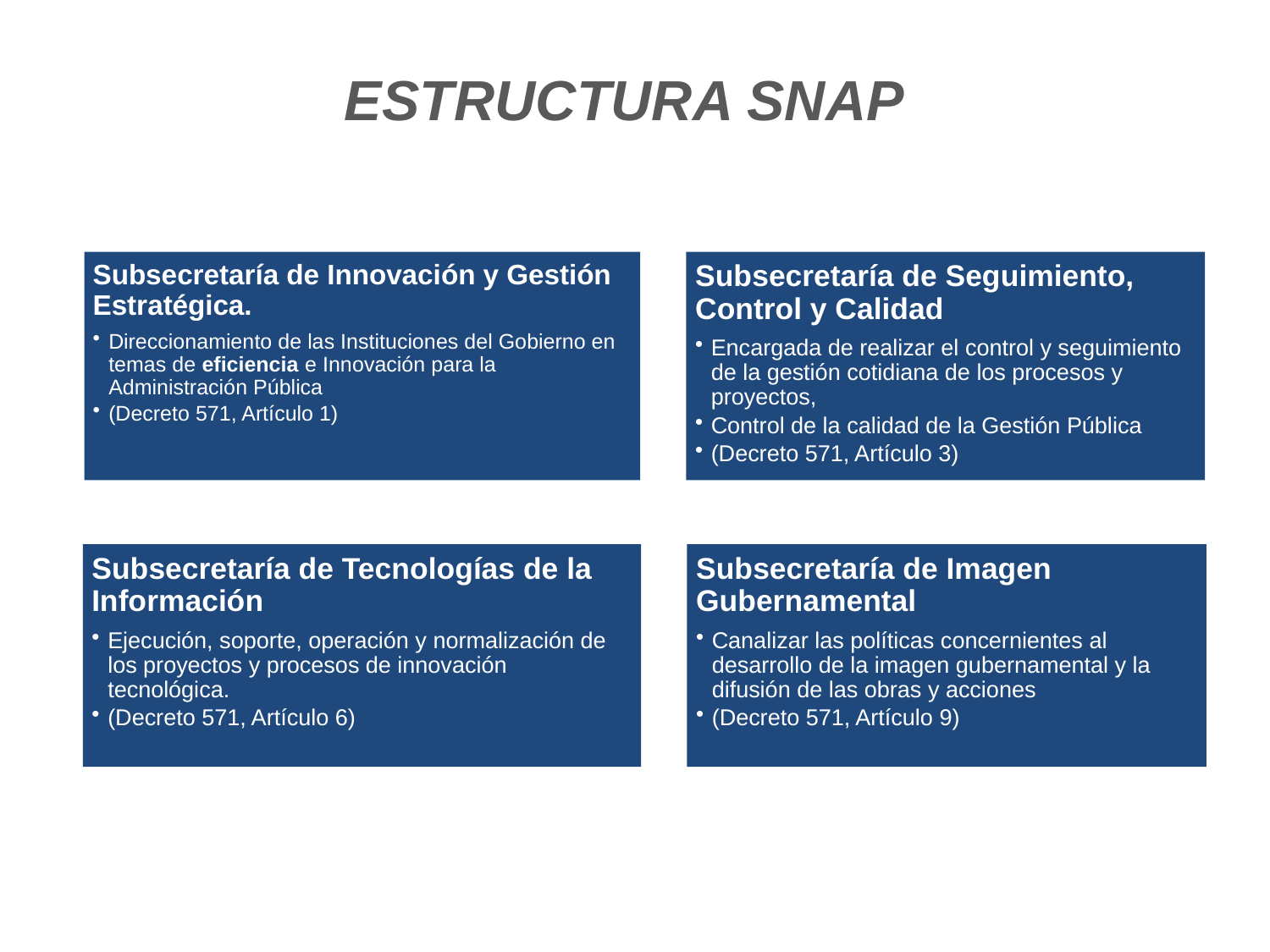

ESTRUCTURA SNAP
Subsecretaría de Innovación y Gestión Estratégica.
Direccionamiento de las Instituciones del Gobierno en temas de eficiencia e Innovación para la Administración Pública
(Decreto 571, Artículo 1)
Subsecretaría de Seguimiento, Control y Calidad
Encargada de realizar el control y seguimiento de la gestión cotidiana de los procesos y proyectos,
Control de la calidad de la Gestión Pública
(Decreto 571, Artículo 3)
Subsecretaría de Tecnologías de la Información
Ejecución, soporte, operación y normalización de los proyectos y procesos de innovación tecnológica.
(Decreto 571, Artículo 6)
Subsecretaría de Imagen Gubernamental
Canalizar las políticas concernientes al desarrollo de la imagen gubernamental y la difusión de las obras y acciones
(Decreto 571, Artículo 9)